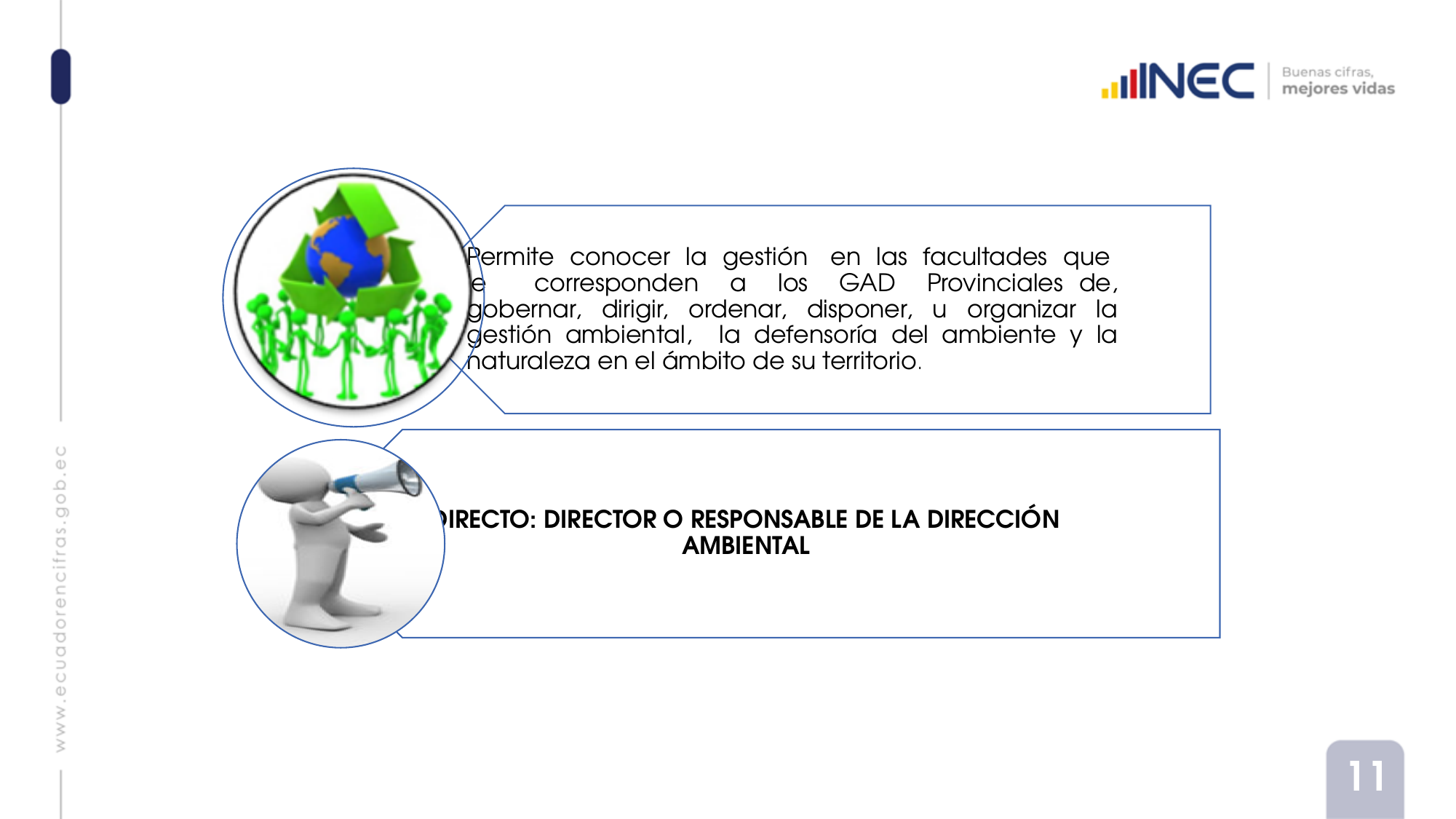

Permite  conocer  la  gestión   en  las  facultades  que  le   corresponden  a  los  GAD  Provinciales de, gobernar, dirigir, ordenar, disponer, u organizar la gestión ambiental,  la defensoría del ambiente y la naturaleza en el ámbito de su territorio.
DIRECTO: DIRECTOR O RESPONSABLE DE LA DIRECCIÓN AMBIENTAL
11